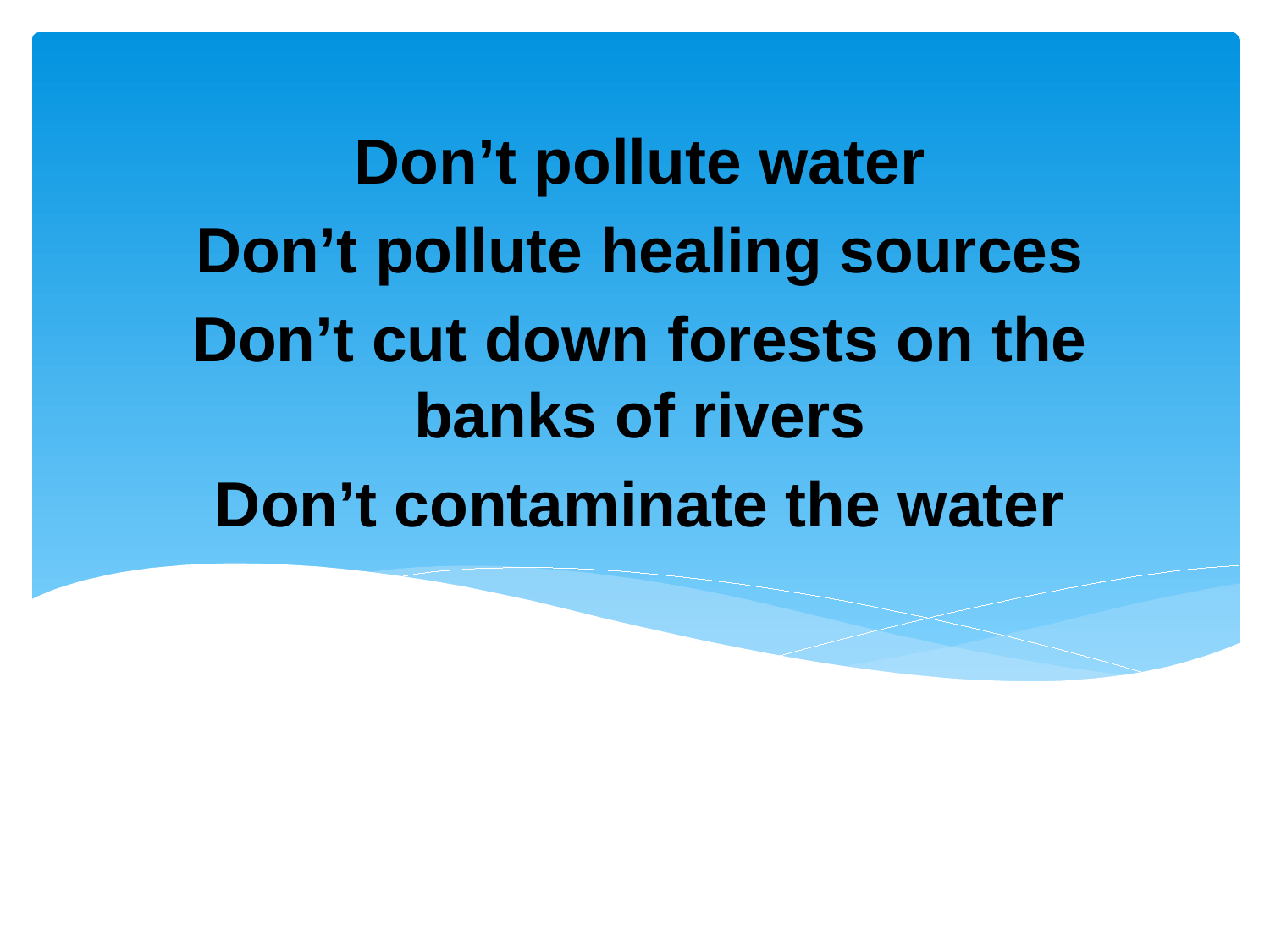

Don’t pollute water
Don’t pollute healing sources
Don’t cut down forests on the banks of rivers
Don’t contaminate the water
#